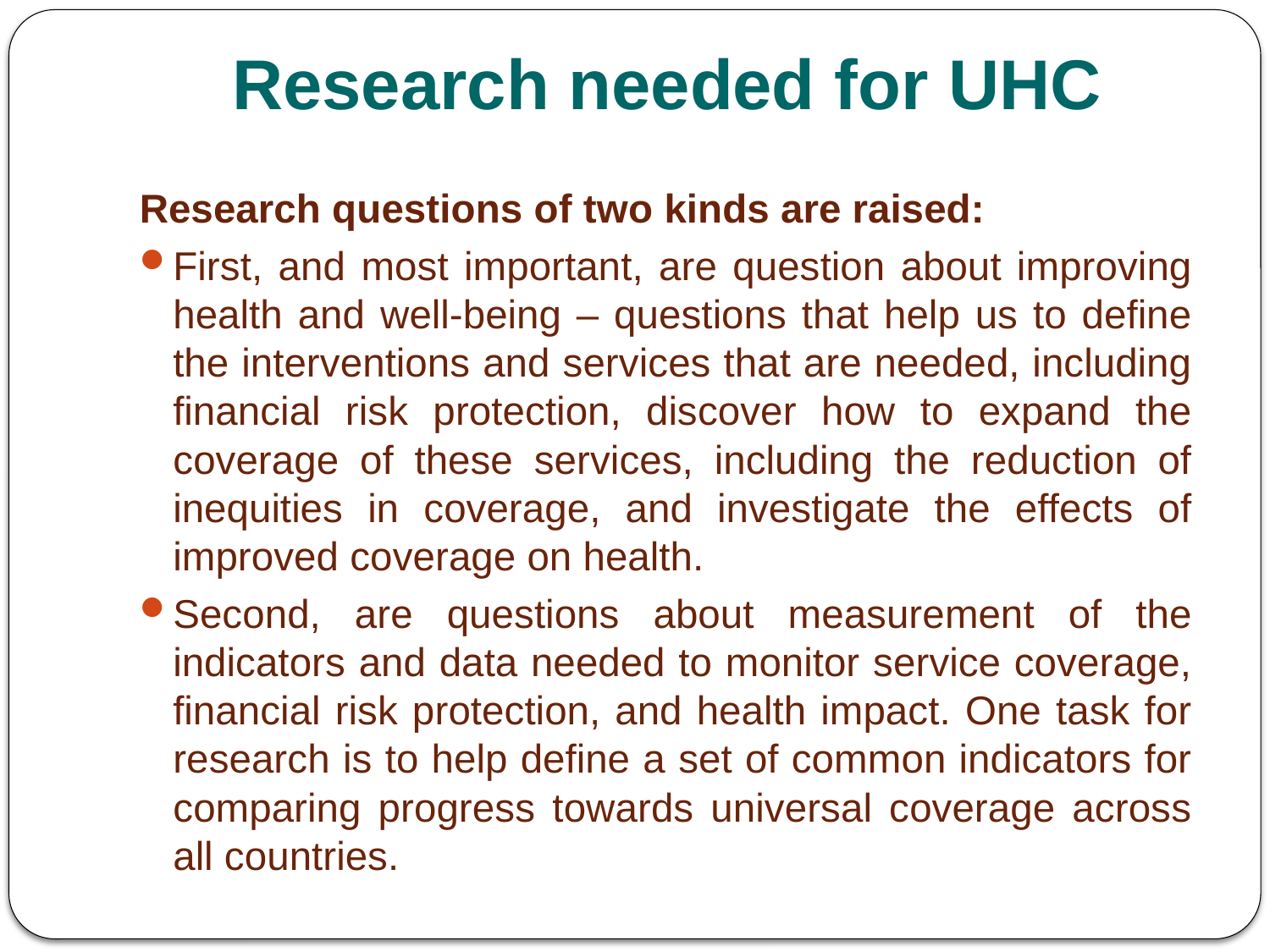

# Research needed for UHC
Research questions of two kinds are raised:
First, and most important, are question about improving health and well-being – questions that help us to define the interventions and services that are needed, including financial risk protection, discover how to expand the coverage of these services, including the reduction of inequities in coverage, and investigate the effects of improved coverage on health.
Second, are questions about measurement of the indicators and data needed to monitor service coverage, financial risk protection, and health impact. One task for research is to help define a set of common indicators for comparing progress towards universal coverage across all countries.